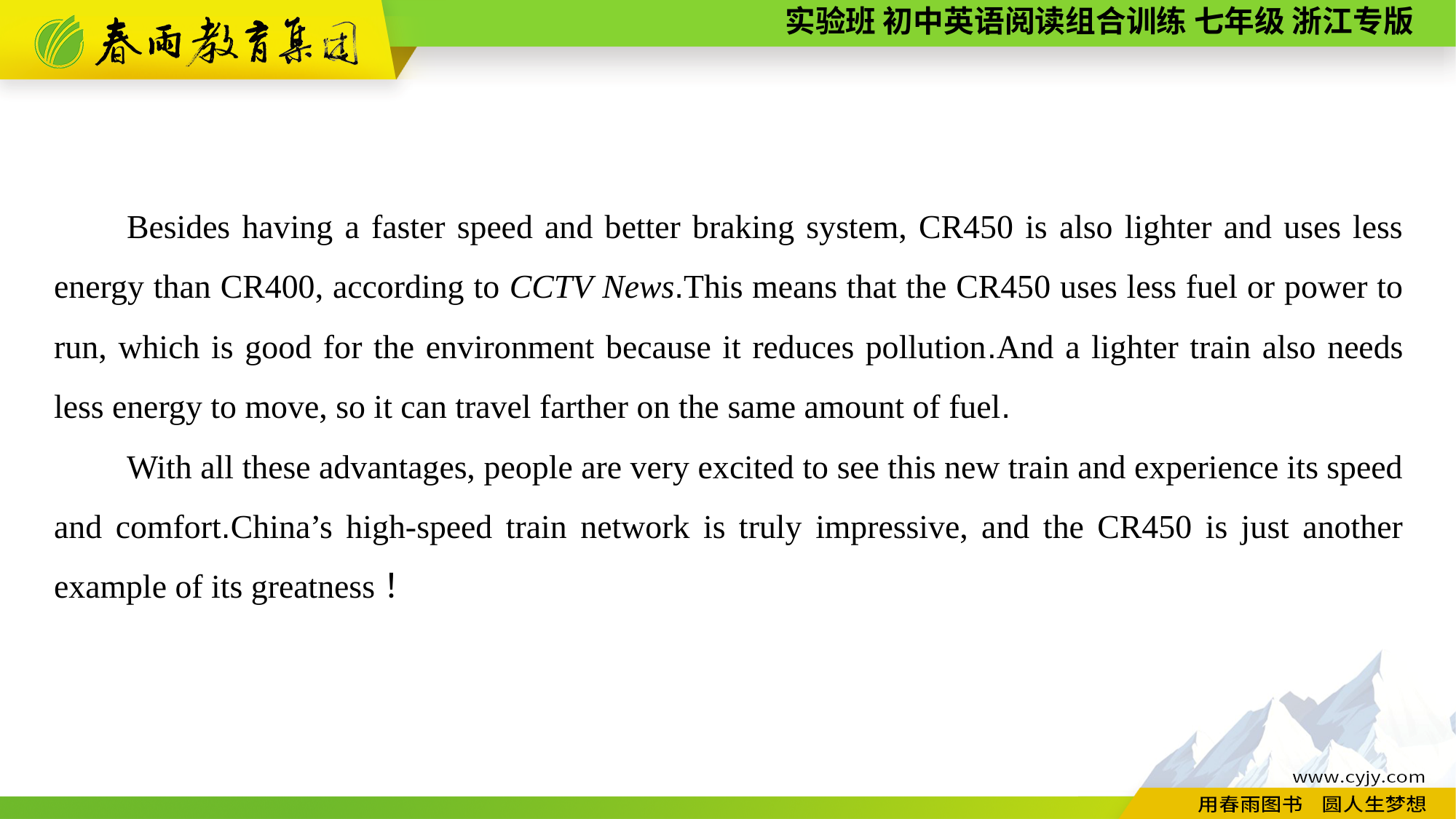

Besides having a faster speed and better braking system, CR450 is also lighter and uses less energy than CR400, according to CCTV News.This means that the CR450 uses less fuel or power to run, which is good for the environment because it reduces pollution.And a lighter train also needs less energy to move, so it can travel farther on the same amount of fuel.
With all these advantages, people are very excited to see this new train and experience its speed and comfort.China’s high-speed train network is truly impressive, and the CR450 is just another example of its greatness！